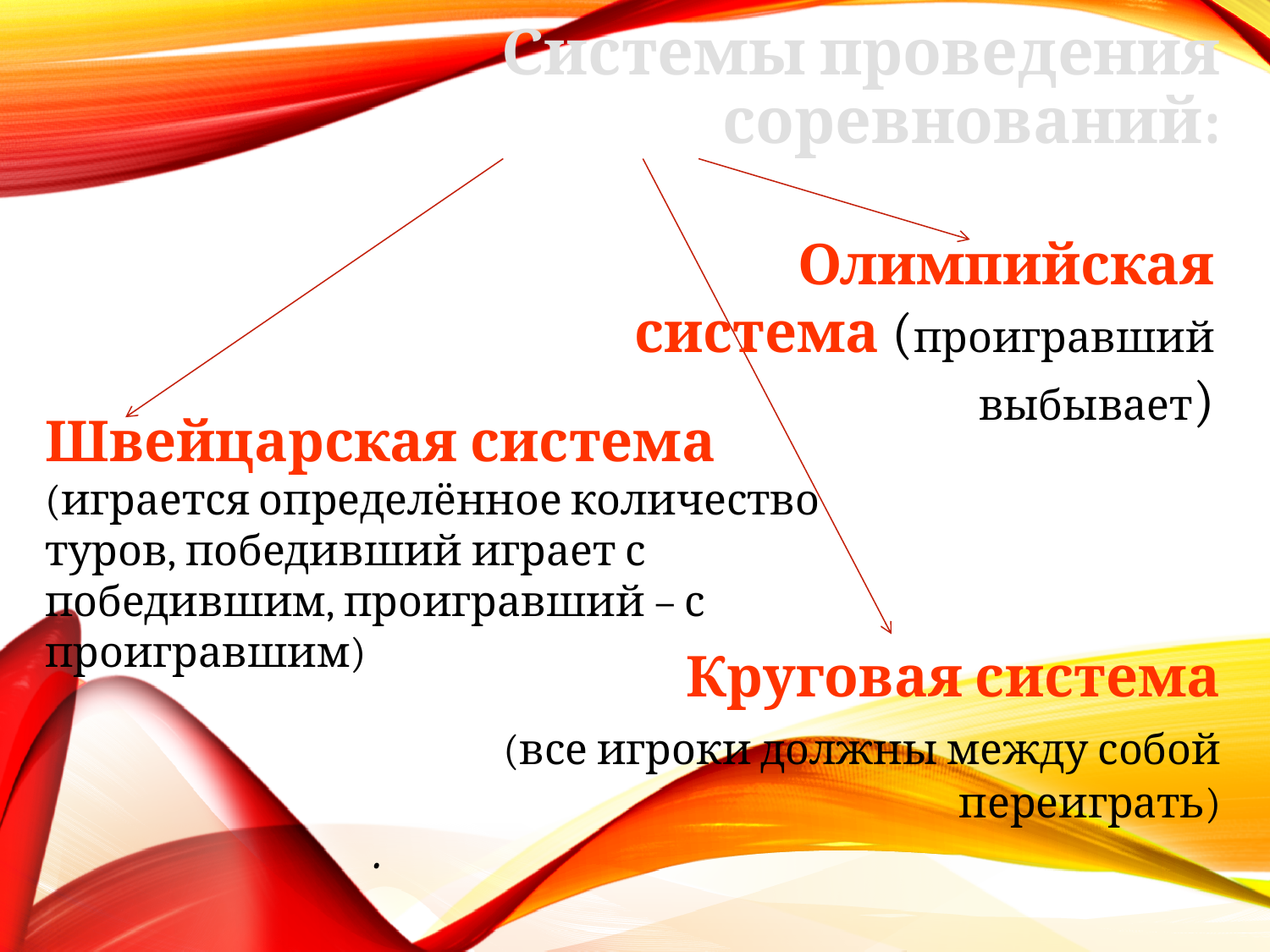

Системы проведения соревнований:
Олимпийская система (проигравший выбывает)
Швейцарская система
(играется определённое количество туров, победивший играет с победившим, проигравший – с проигравшим)
Круговая система
 (все игроки должны между собой переиграть)
# .